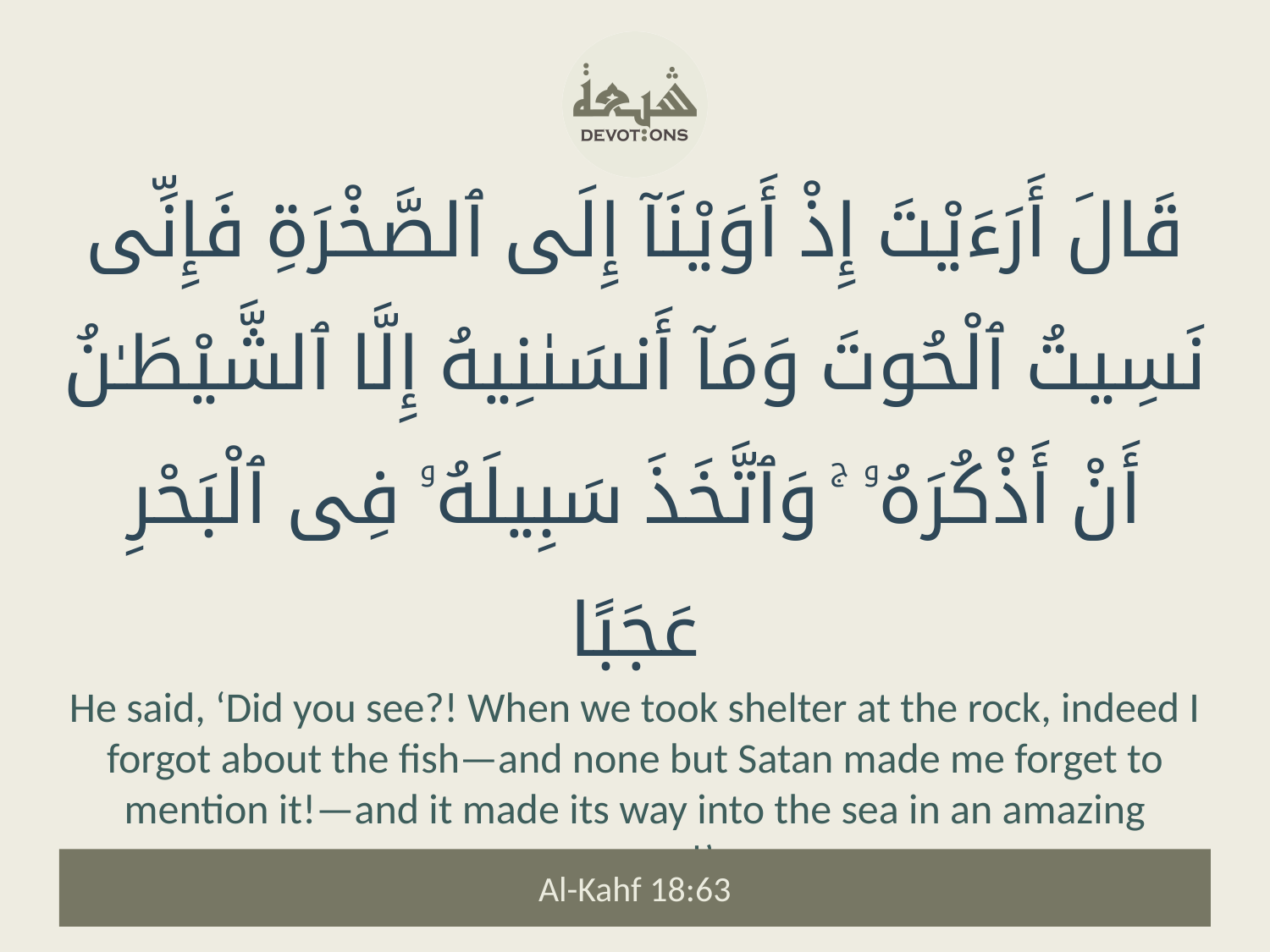

قَالَ أَرَءَيْتَ إِذْ أَوَيْنَآ إِلَى ٱلصَّخْرَةِ فَإِنِّى نَسِيتُ ٱلْحُوتَ وَمَآ أَنسَىٰنِيهُ إِلَّا ٱلشَّيْطَـٰنُ أَنْ أَذْكُرَهُۥ ۚ وَٱتَّخَذَ سَبِيلَهُۥ فِى ٱلْبَحْرِ عَجَبًا
He said, ‘Did you see?! When we took shelter at the rock, indeed I forgot about the fish—and none but Satan made me forget to mention it!—and it made its way into the sea in an amazing manner!’
Al-Kahf 18:63